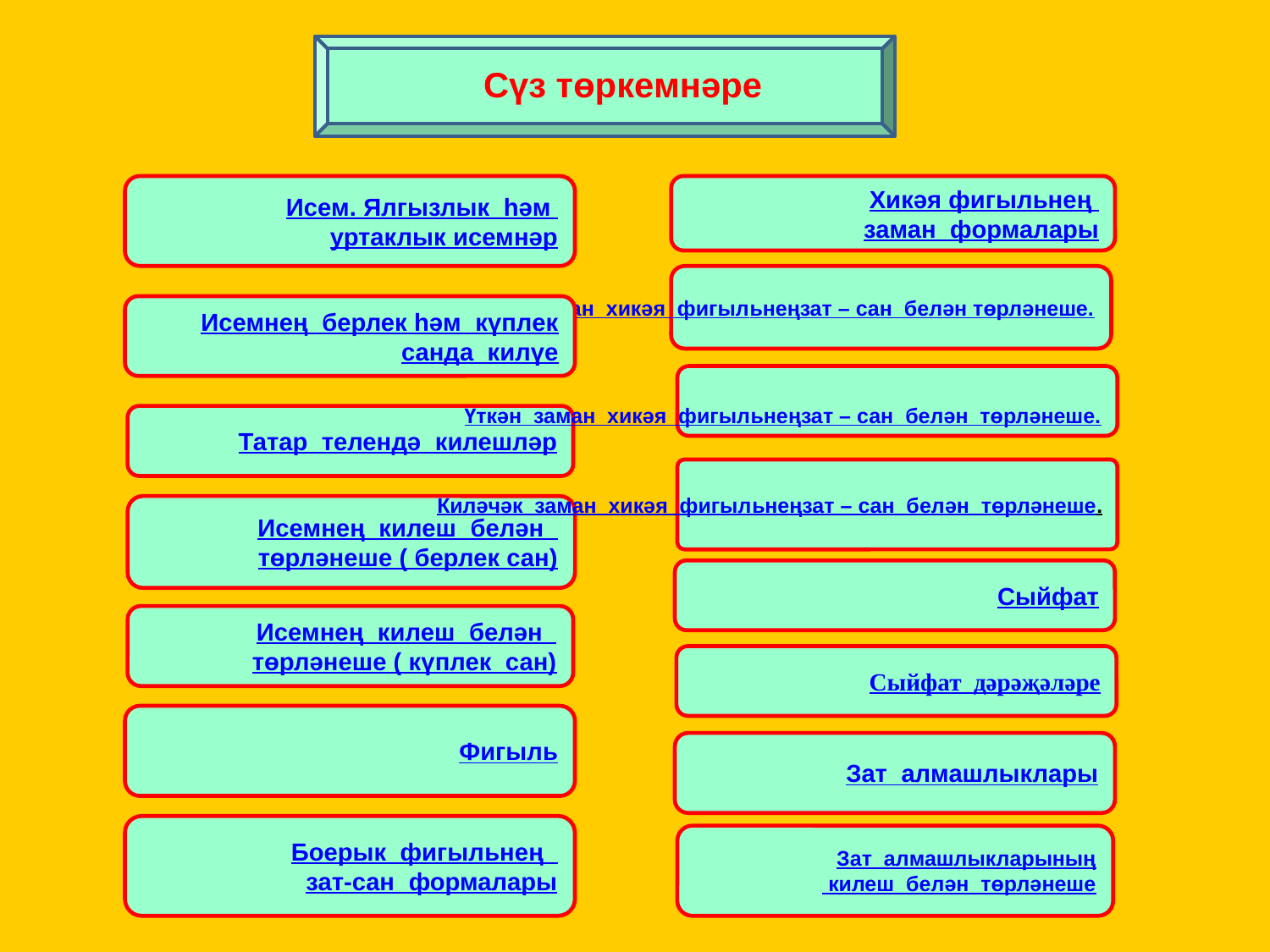

Сүз төркемнәре
Исем. Ялгызлык  һәм
уртаклык исемнәр
Хикәя фигыльнең
заман  формалары
Хәзерге  заман  хикәя  фигыльнең
зат – сан  белән төрләнеше.
Исемнең  берлек һәм  күплек
санда  килүе

Үткән  заман  хикәя  фигыльнең
зат – сан  белән  төрләнеше.
Татар  телендә  килешләр

Киләчәк  заман  хикәя  фигыльнең
зат – сан  белән  төрләнеше.
Исемнең  килеш  белән
төрләнеше ( берлек сан)
Сыйфат
Исемнең  килеш  белән
төрләнеше ( күплек  сан)
Сыйфат  дәрәҗәләре
Фигыль
Зат  алмашлыклары
Боерык  фигыльнең
зат-сан  формалары
Зат  алмашлыкларының
 килеш  белән  төрләнеше